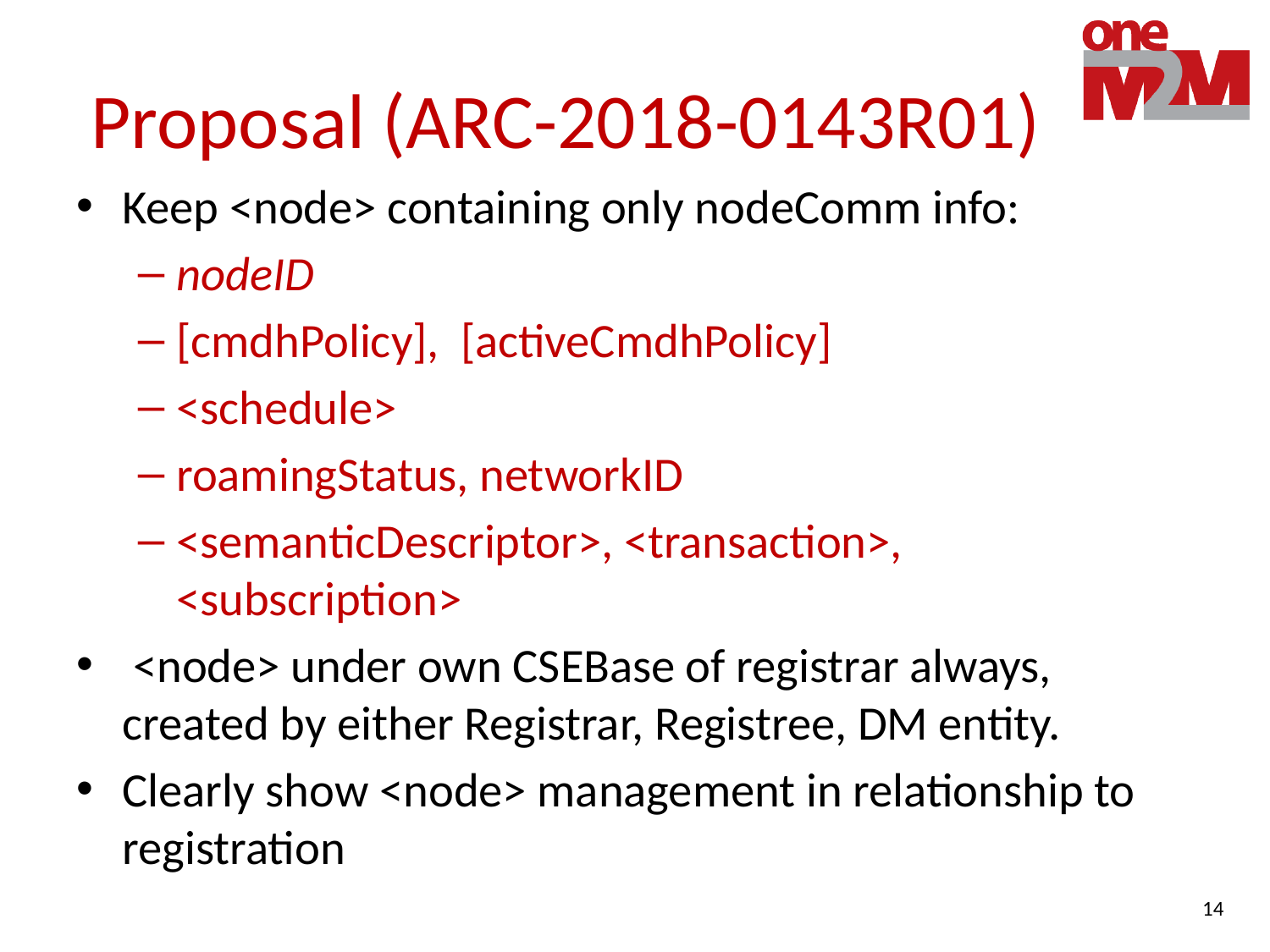

# Proposal (ARC-2018-0143R01)
Keep <node> containing only nodeComm info:
nodeID
[cmdhPolicy],  [activeCmdhPolicy]
<schedule>
roamingStatus, networkID
<semanticDescriptor>, <transaction>, <subscription>
 <node> under own CSEBase of registrar always, created by either Registrar, Registree, DM entity.
Clearly show <node> management in relationship to registration